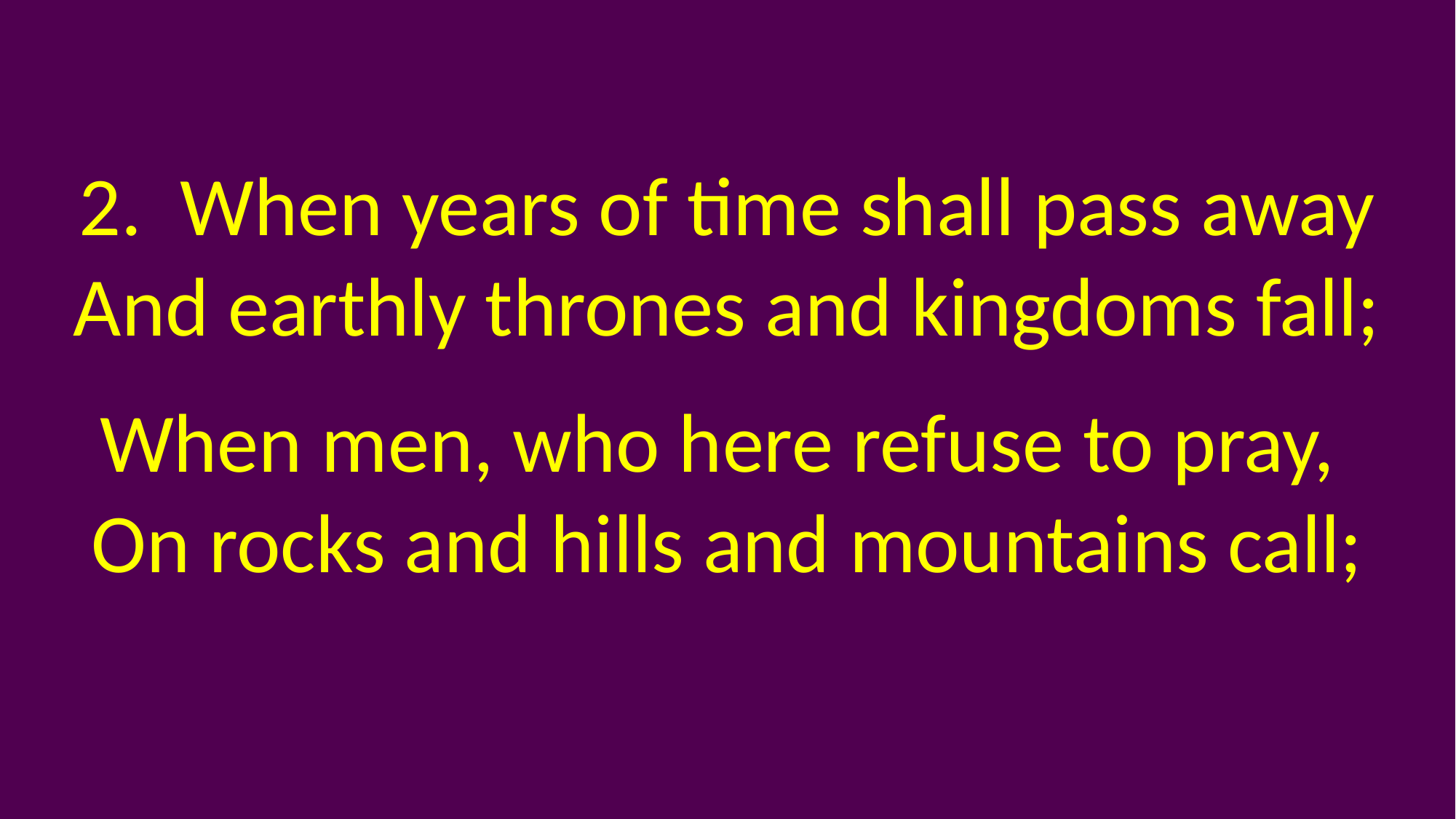

2.  When years of time shall pass away
And earthly thrones and kingdoms fall;
When men, who here refuse to pray,
On rocks and hills and mountains call;